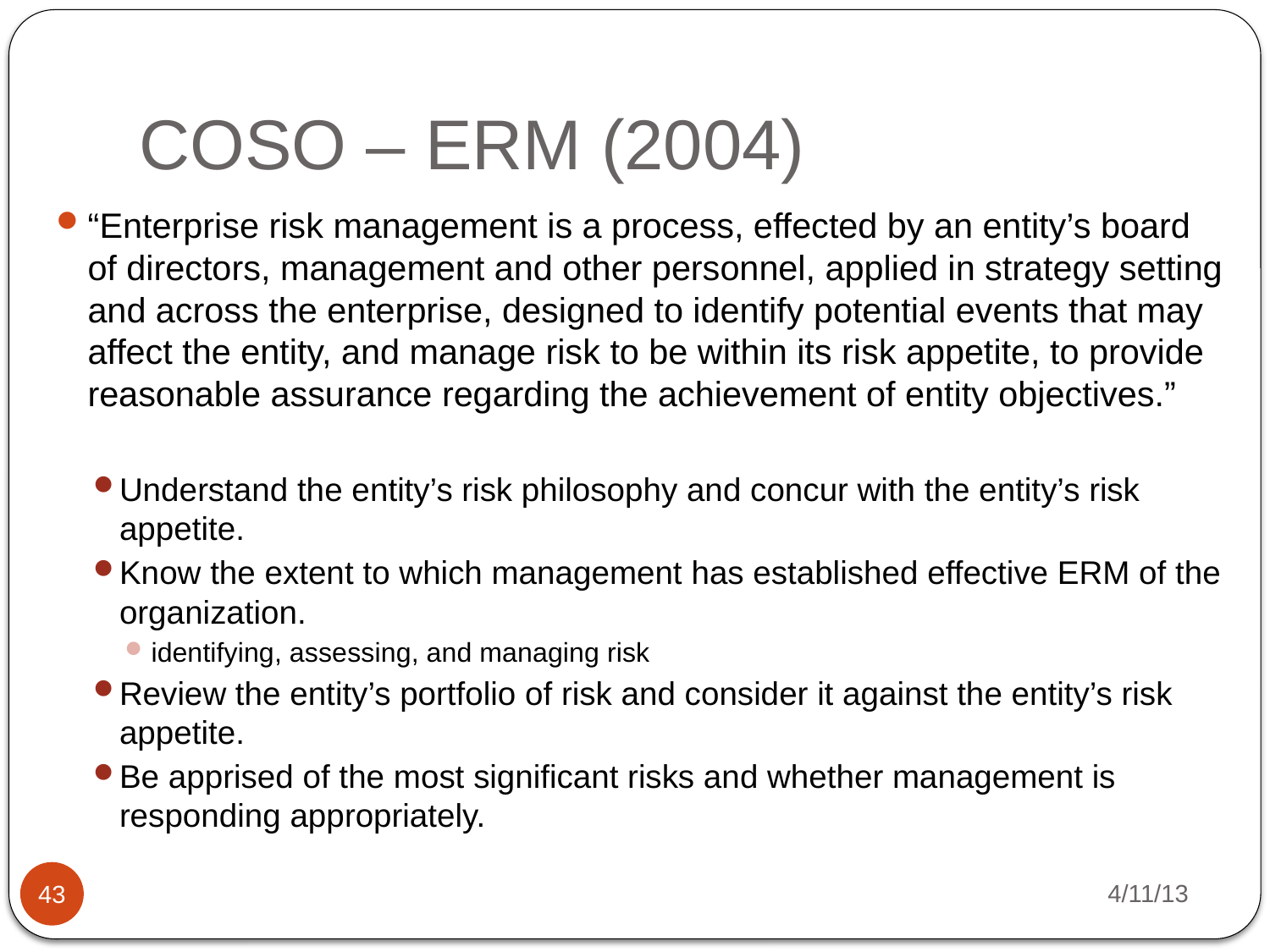

# COSO – ERM (2004)
“Enterprise risk management is a process, effected by an entity’s board of directors, management and other personnel, applied in strategy setting and across the enterprise, designed to identify potential events that may affect the entity, and manage risk to be within its risk appetite, to provide reasonable assurance regarding the achievement of entity objectives.”

Understand the entity’s risk philosophy and concur with the entity’s risk appetite.
Know the extent to which management has established effective ERM of the organization.
identifying, assessing, and managing risk
Review the entity’s portfolio of risk and consider it against the entity’s risk appetite.
Be apprised of the most significant risks and whether management is responding appropriately.

4/11/13
43